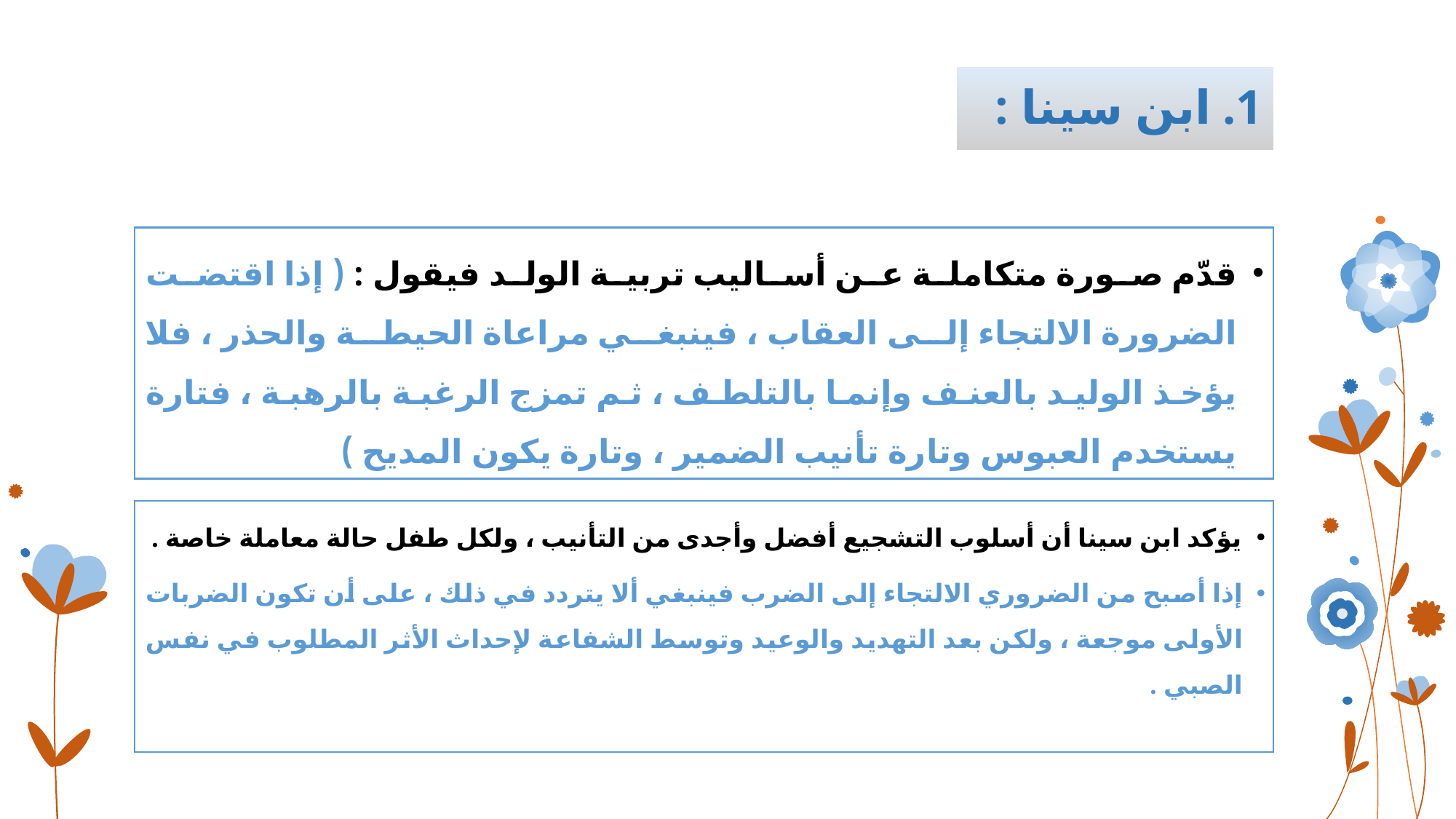

# 1. ابن سينا :
قدّم صورة متكاملة عن أساليب تربية الولد فيقول : ( إذا اقتضت الضرورة الالتجاء إلى العقاب ، فينبغي مراعاة الحيطة والحذر ، فلا يؤخذ الوليد بالعنف وإنما بالتلطف ، ثم تمزج الرغبة بالرهبة ، فتارة يستخدم العبوس وتارة تأنيب الضمير ، وتارة يكون المديح )
يؤكد ابن سينا أن أسلوب التشجيع أفضل وأجدى من التأنيب ، ولكل طفل حالة معاملة خاصة .
إذا أصبح من الضروري الالتجاء إلى الضرب فينبغي ألا يتردد في ذلك ، على أن تكون الضربات الأولى موجعة ، ولكن بعد التهديد والوعيد وتوسط الشفاعة لإحداث الأثر المطلوب في نفس الصبي .